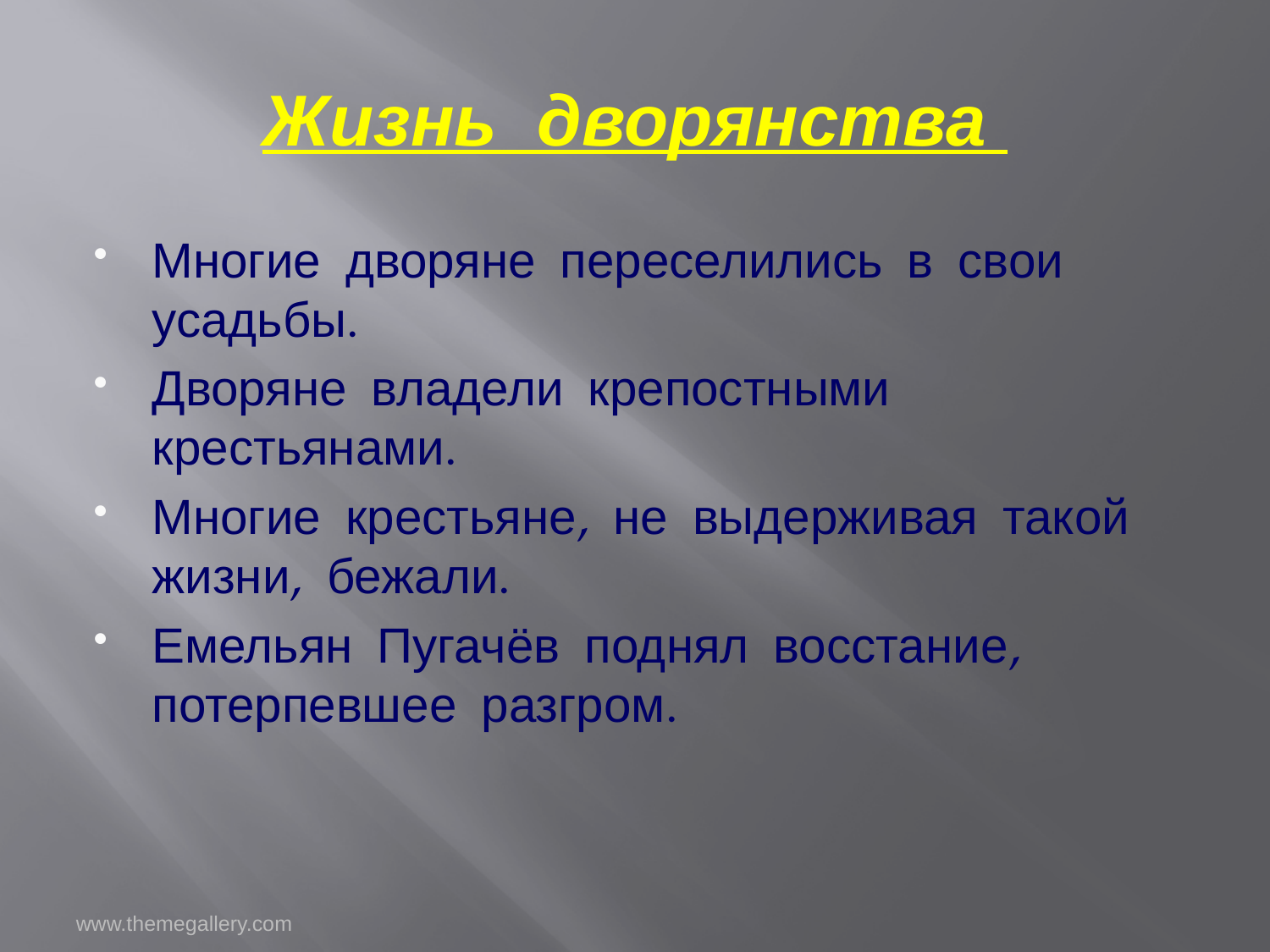

# Жизнь  дворянства
Многие  дворяне  переселились  в  свои усадьбы.
Дворяне  владели  крепостными крестьянами.
Многие  крестьяне,  не  выдерживая  такой  жизни,  бежали.
Емельян  Пугачёв  поднял  восстание,  потерпевшее  разгром.
www.themegallery.com
Company Logo